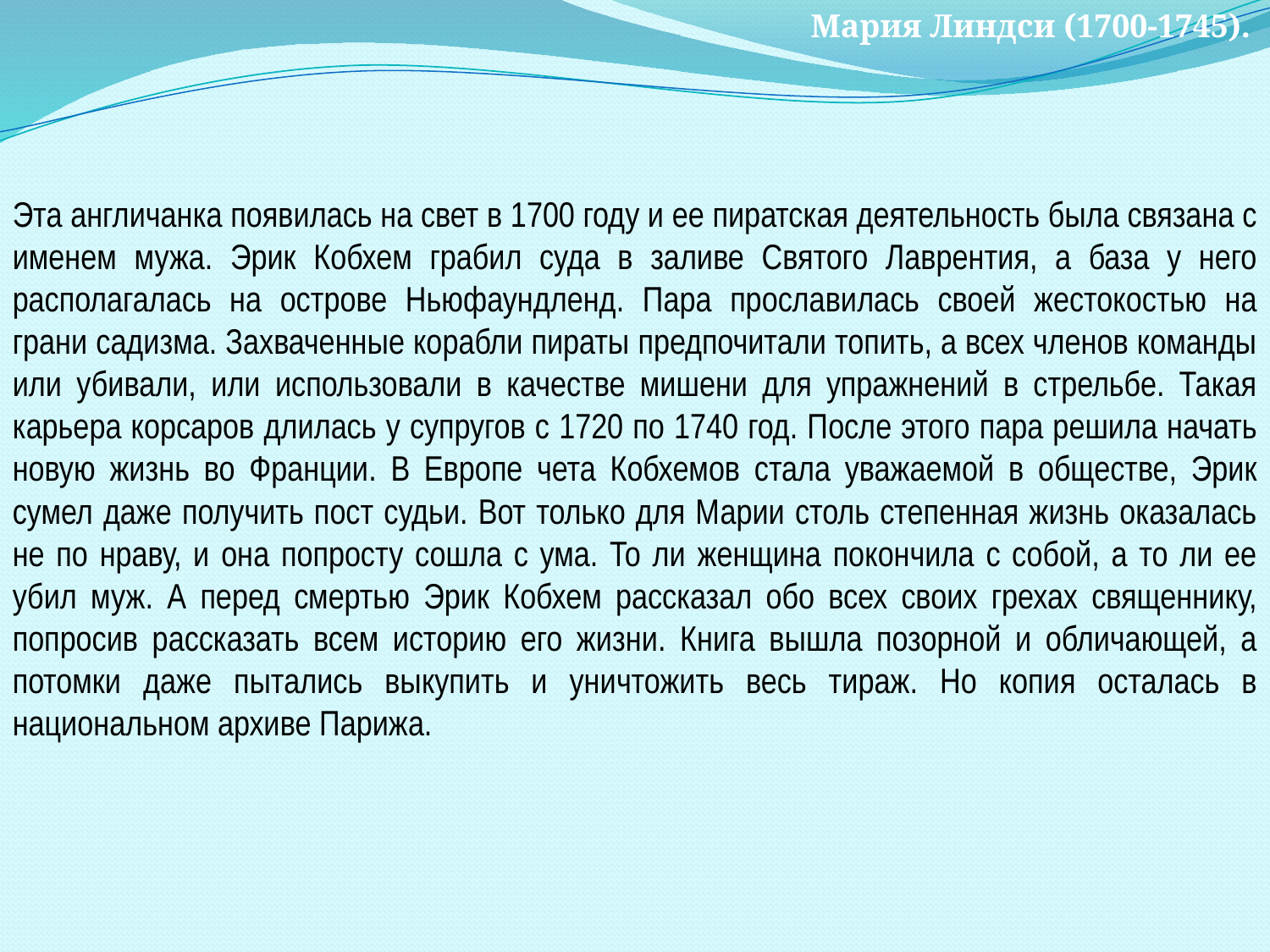

Мария Линдси (1700-1745).

Эта англичанка появилась на свет в 1700 году и ее пиратская деятельность была связана с именем мужа. Эрик Кобхем грабил суда в заливе Святого Лаврентия, а база у него располагалась на острове Ньюфаундленд. Пара прославилась своей жестокостью на грани садизма. Захваченные корабли пираты предпочитали топить, а всех членов команды или убивали, или использовали в качестве мишени для упражнений в стрельбе. Такая карьера корсаров длилась у супругов с 1720 по 1740 год. После этого пара решила начать новую жизнь во Франции. В Европе чета Кобхемов стала уважаемой в обществе, Эрик сумел даже получить пост судьи. Вот только для Марии столь степенная жизнь оказалась не по нраву, и она попросту сошла с ума. То ли женщина покончила с собой, а то ли ее убил муж. А перед смертью Эрик Кобхем рассказал обо всех своих грехах священнику, попросив рассказать всем историю его жизни. Книга вышла позорной и обличающей, а потомки даже пытались выкупить и уничтожить весь тираж. Но копия осталась в национальном архиве Парижа.